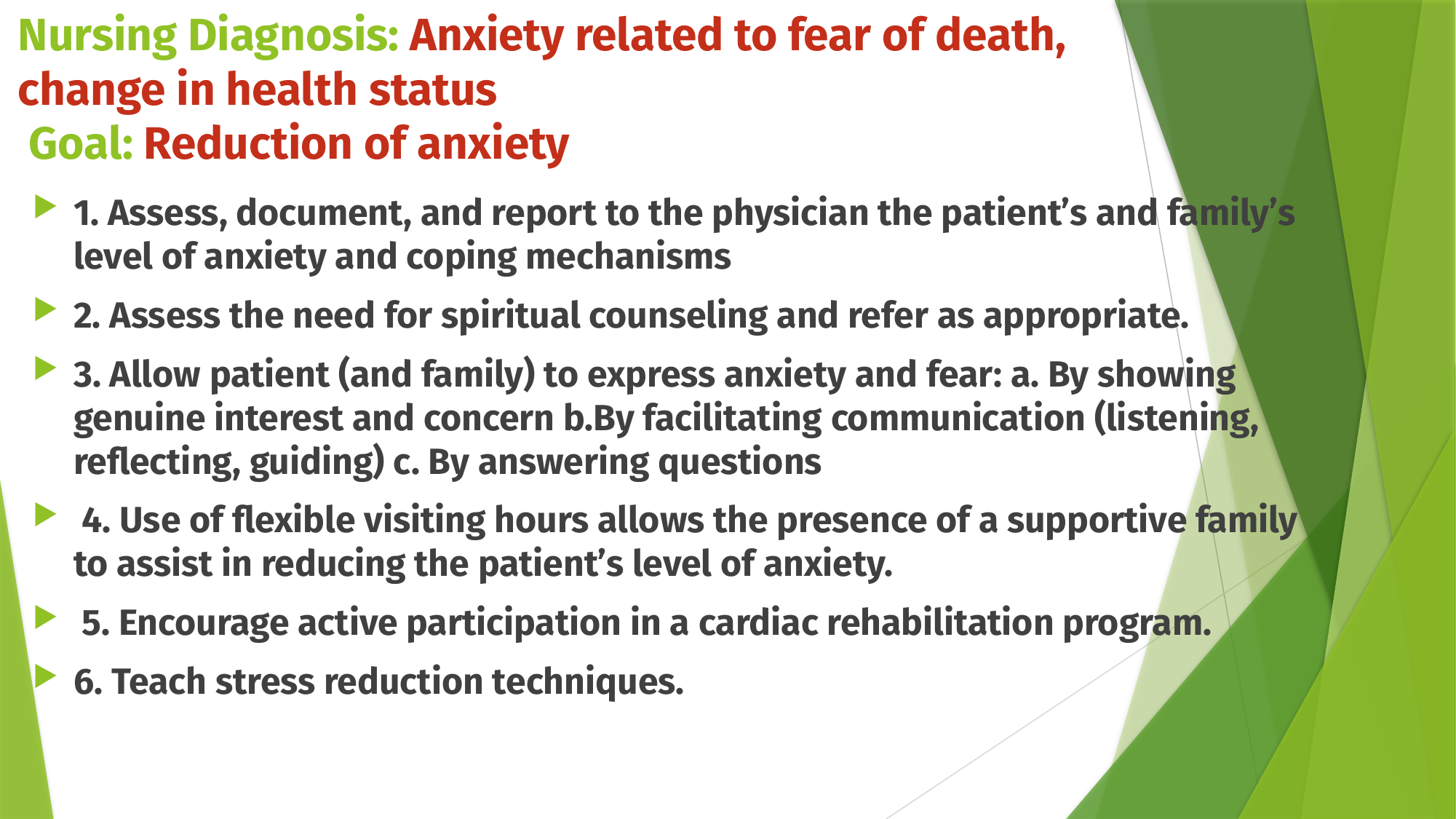

# Nursing Diagnosis: Anxiety related to fear of death, change in health status Goal: Reduction of anxiety
1. Assess, document, and report to the physician the patient’s and family’s level of anxiety and coping mechanisms
2. Assess the need for spiritual counseling and refer as appropriate.
3. Allow patient (and family) to express anxiety and fear: a. By showing genuine interest and concern b.By facilitating communication (listening, reﬂecting, guiding) c. By answering questions
 4. Use of ﬂexible visiting hours allows the presence of a supportive family to assist in reducing the patient’s level of anxiety.
 5. Encourage active participation in a cardiac rehabilitation program.
6. Teach stress reduction techniques.